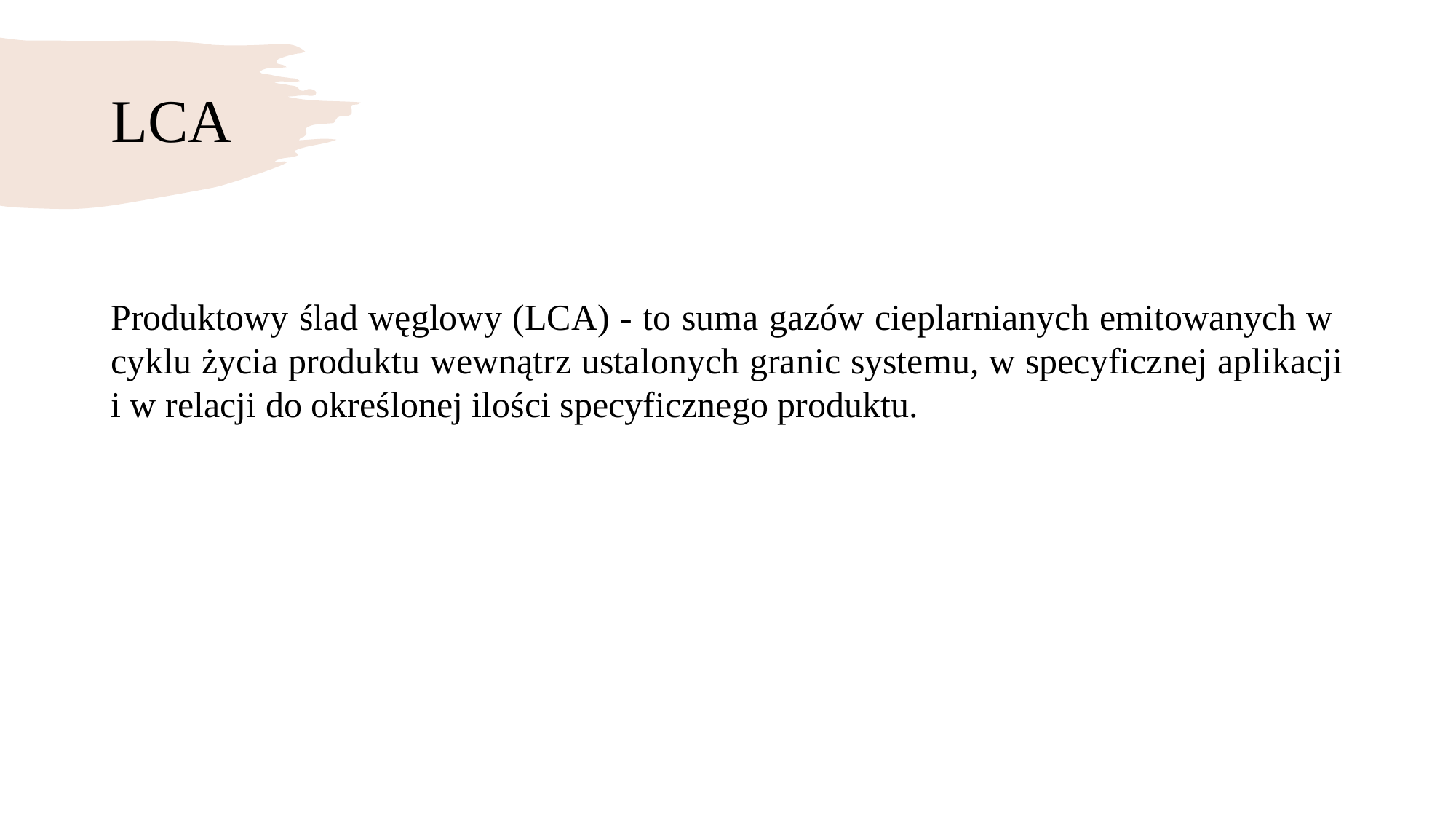

# LCA

Produktowy ślad węglowy (LCA) - to suma gazów cieplarnianych emitowanych w  cyklu życia produktu wewnątrz ustalonych granic systemu, w specyficznej aplikacji i w relacji do określonej ilości specyficznego produktu.